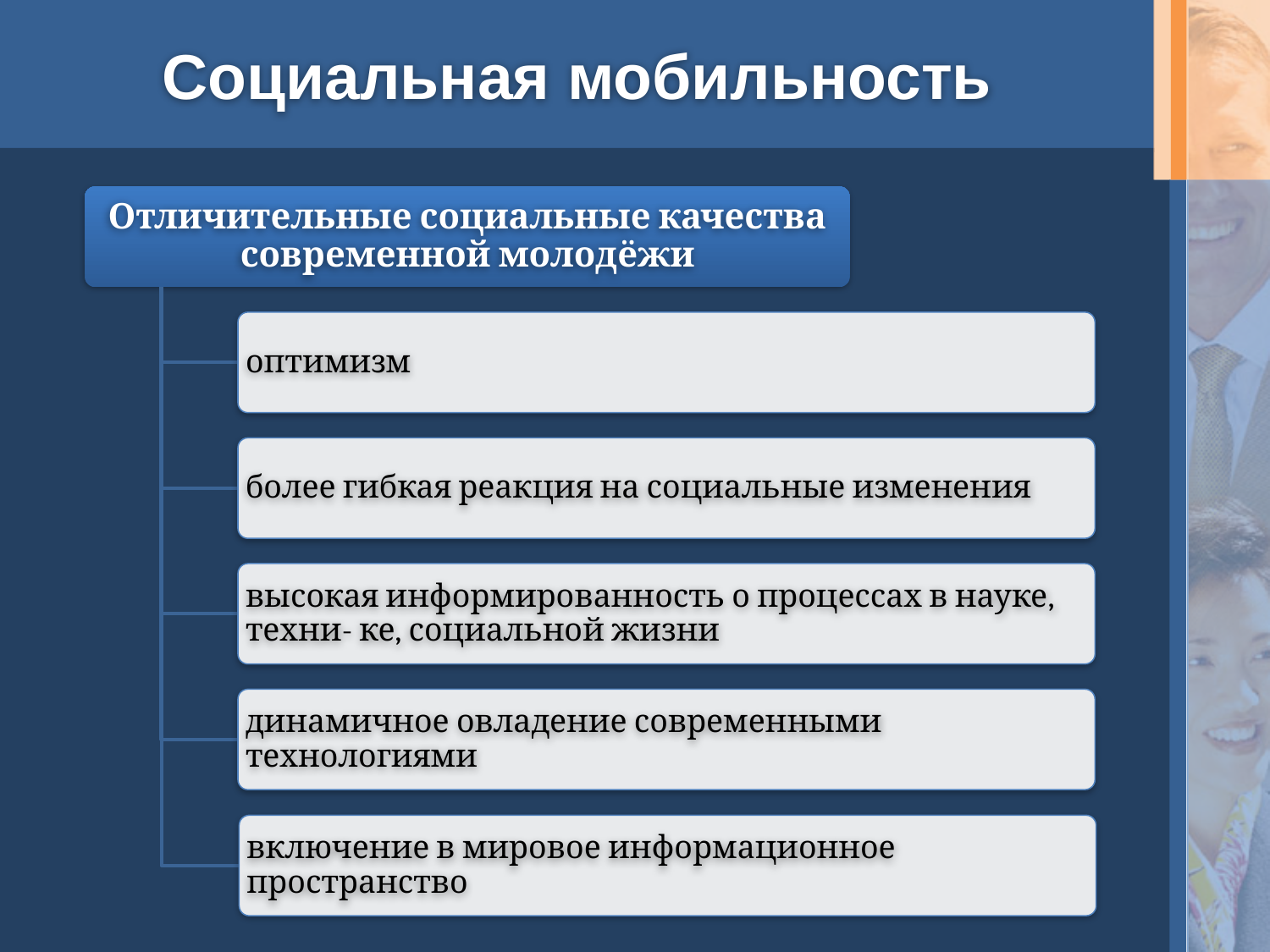

# Социальная мобильность

Отличительные социальные качества современной молодёжи

оптимизм

более гибкая реакция на социальные изменения

высокая информированность о процессах в науке, техни- ке, социальной жизни

динамичное овладение современными технологиями

включение в мировое информационное пространство